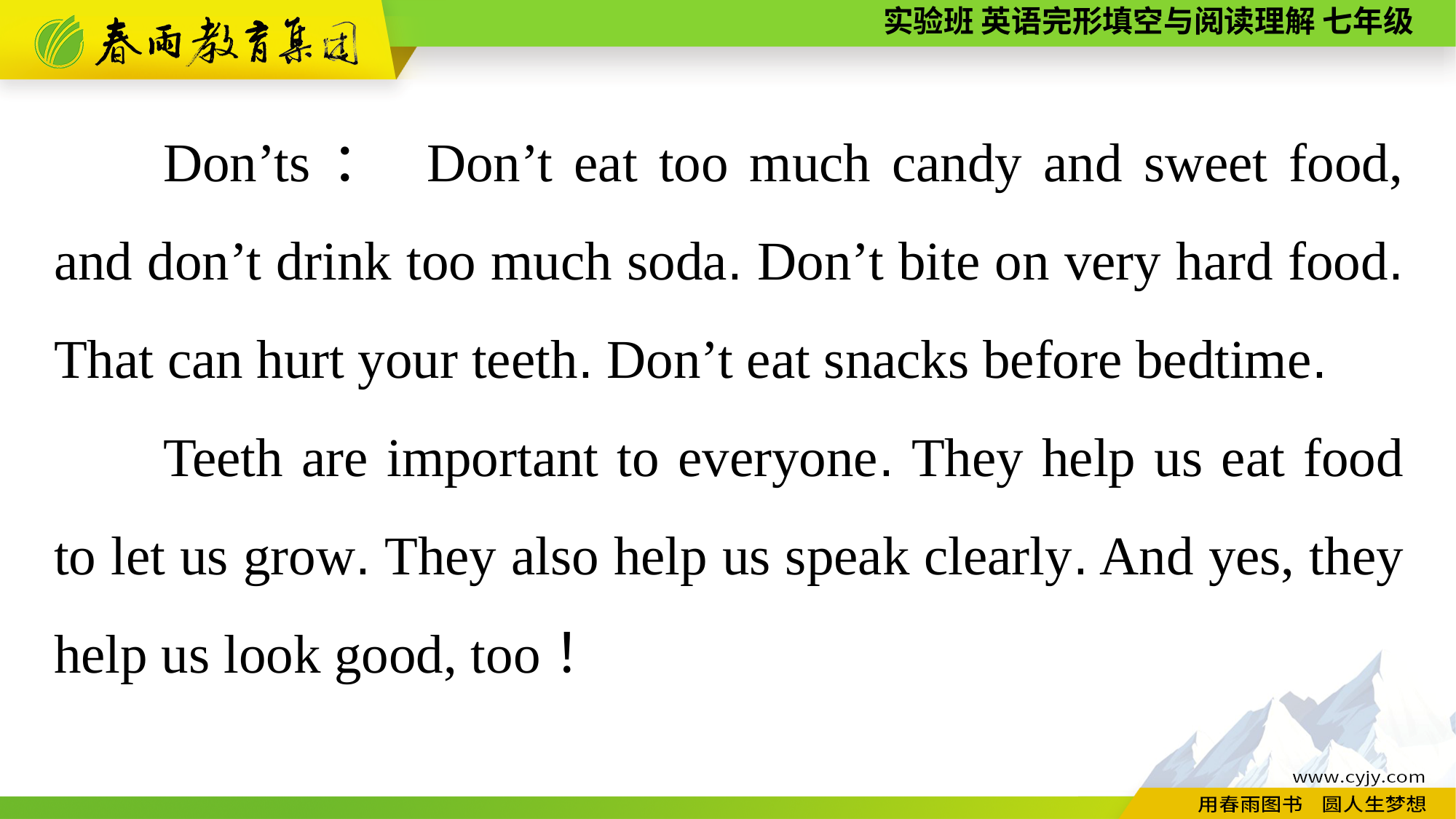

Don’ts： Don’t eat too much candy and sweet food, and don’t drink too much soda. Don’t bite on very hard food. That can hurt your teeth. Don’t eat snacks before bedtime.
Teeth are important to everyone. They help us eat food to let us grow. They also help us speak clearly. And yes, they help us look good, too！